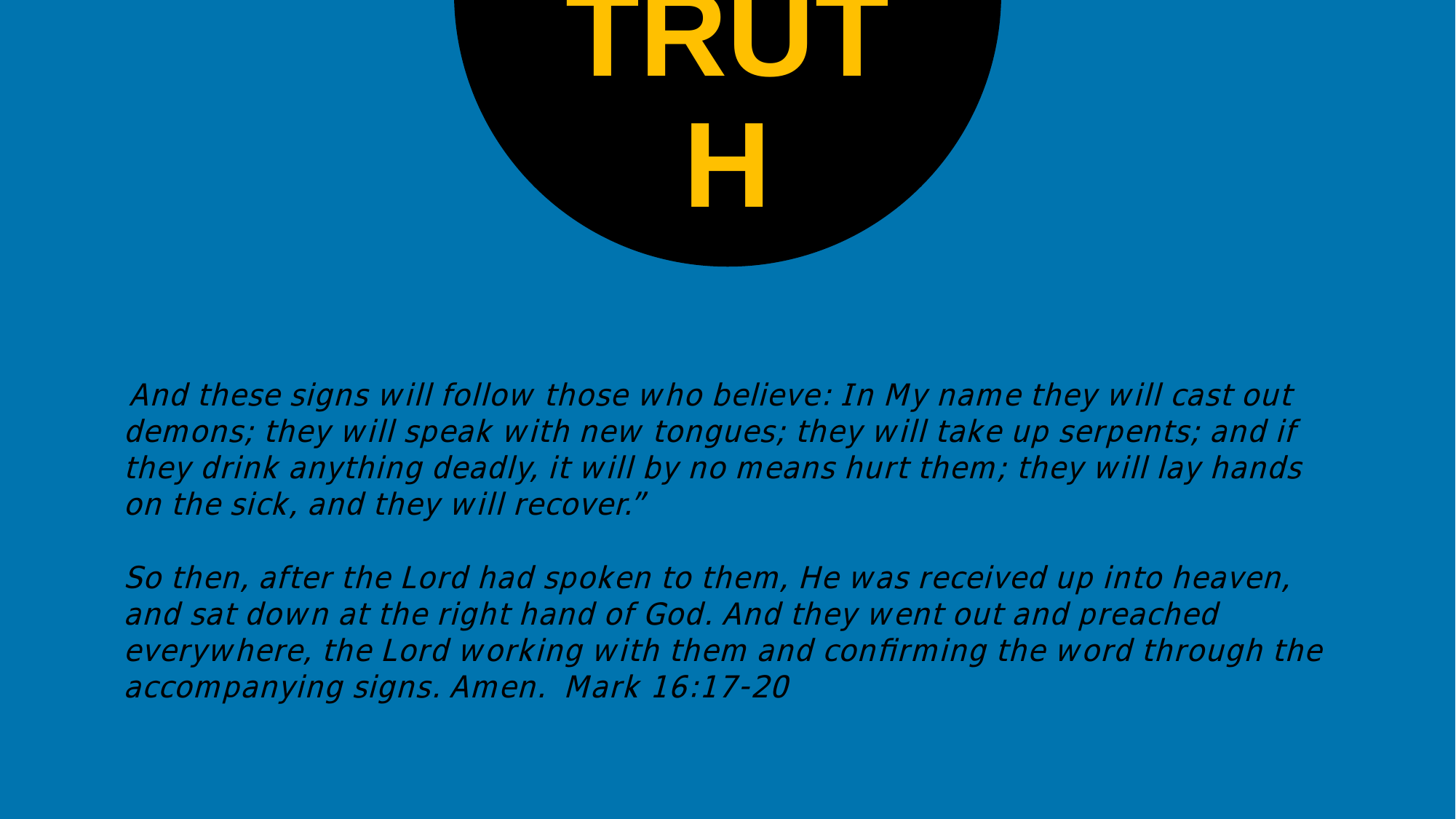

TRUTH
#
 And these signs will follow those who believe: In My name they will cast out demons; they will speak with new tongues; they will take up serpents; and if they drink anything deadly, it will by no means hurt them; they will lay hands on the sick, and they will recover.”

So then, after the Lord had spoken to them, He was received up into heaven, and sat down at the right hand of God. And they went out and preached everywhere, the Lord working with them and confirming the word through the accompanying signs. Amen.  Mark 16:17-20